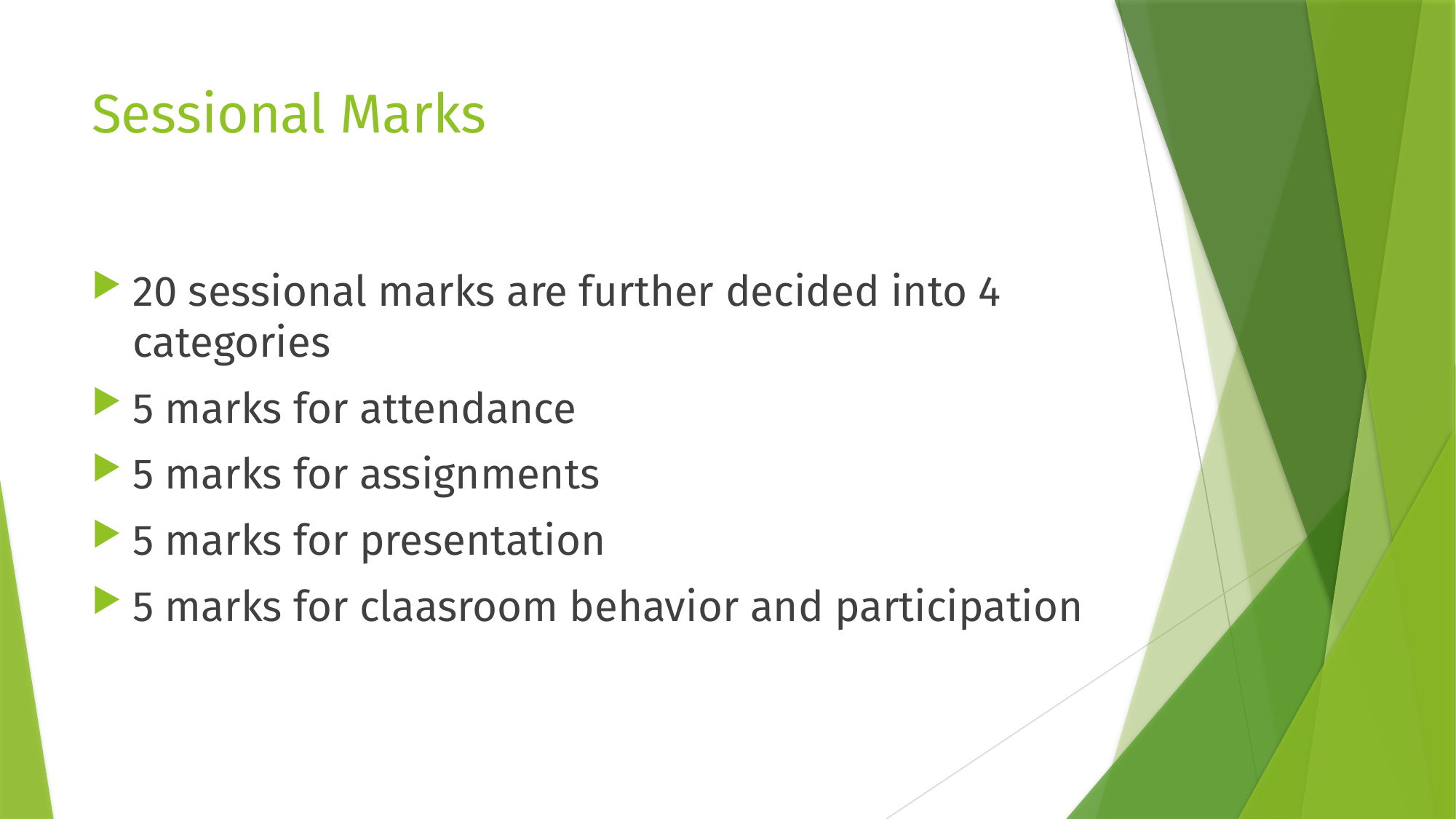

# Sessional Marks
20 sessional marks are further decided into 4 categories
5 marks for attendance
5 marks for assignments
5 marks for presentation
5 marks for claasroom behavior and participation